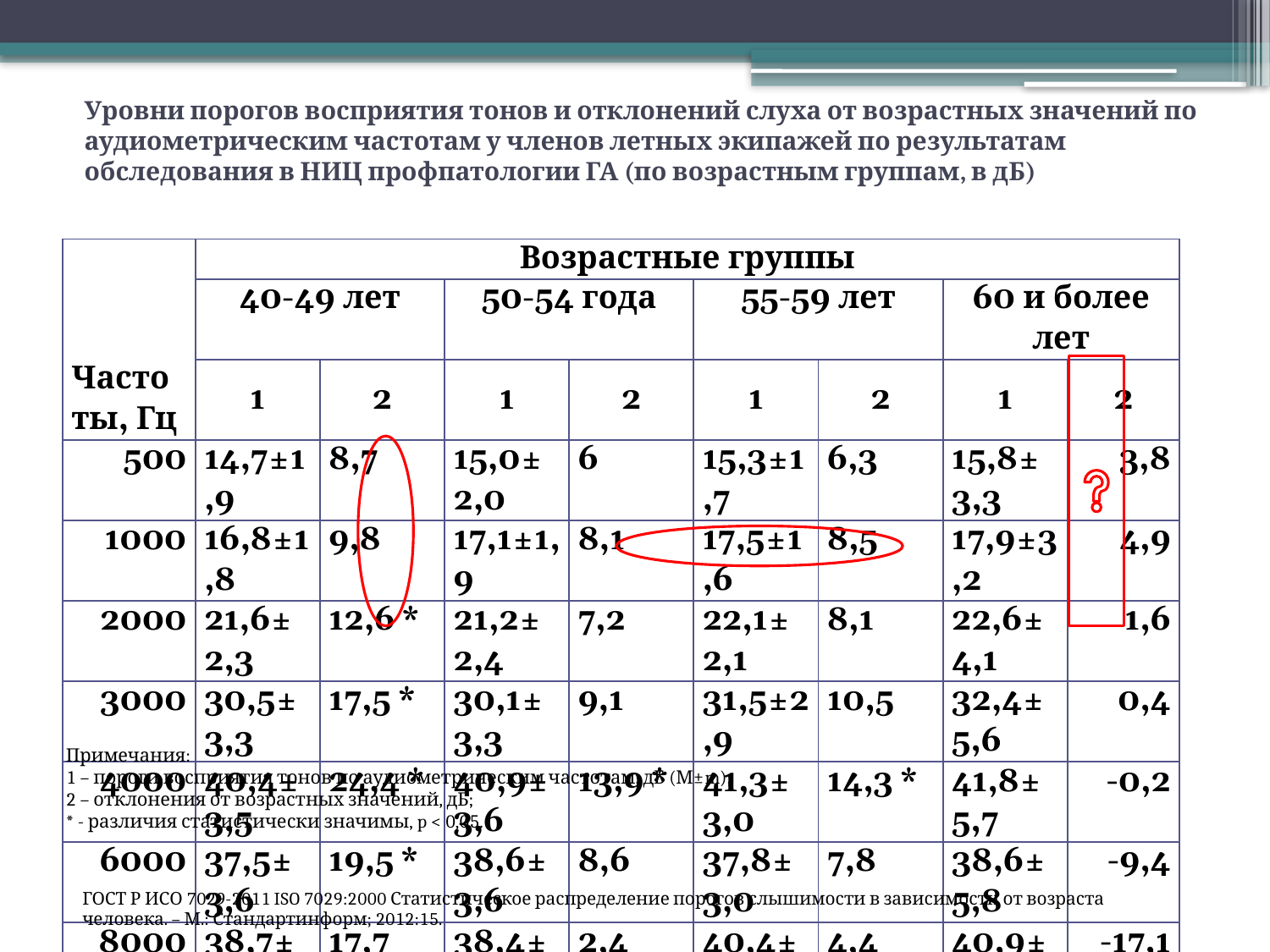

# Уровни порогов восприятия тонов и отклонений слуха от возрастных значений по аудиометрическим частотам у членов летных экипажей по результатам обследования в НИЦ профпатологии ГА (по возрастным группам, в дБ)
| Частоты, Гц | Возрастные группы |  |  |  |  |  |  |  |
| --- | --- | --- | --- | --- | --- | --- | --- | --- |
|  | 40-49 лет |  | 50-54 года |  | 55-59 лет |  | 60 и более лет |  |
|  | 1 | 2 | 1 | 2 | 1 | 2 | 1 | 2 |
| 500 | 14,7±1,9 | 8,7 | 15,0±2,0 | 6 | 15,3±1,7 | 6,3 | 15,8±3,3 | 3,8 |
| 1000 | 16,8±1,8 | 9,8 | 17,1±1,9 | 8,1 | 17,5±1,6 | 8,5 | 17,9±3,2 | 4,9 |
| 2000 | 21,6±2,3 | 12,6 \* | 21,2±2,4 | 7,2 | 22,1±2,1 | 8,1 | 22,6±4,1 | 1,6 |
| 3000 | 30,5±3,3 | 17,5 \* | 30,1±3,3 | 9,1 | 31,5±2,9 | 10,5 | 32,4±5,6 | 0,4 |
| 4000 | 40,4±3,5 | 24,4 \* | 40,9±3,6 | 13,9 \* | 41,3±3,0 | 14,3 \* | 41,8±5,7 | -0,2 |
| 6000 | 37,5±3,6 | 19,5 \* | 38,6±3,6 | 8,6 | 37,8±3,0 | 7,8 | 38,6±5,8 | -9,4 |
| 8000 | 38,7±4,1 | 17,7 | 38,4±4,3 | 2,4 | 40,4±3,5 | 4,4 | 40,9±6,7 | -17,1 |

Примечания:
1 – пороги восприятия тонов по аудиометрическим частотам, дБ (М±m);
2 – отклонения от возрастных значений, дБ;
* - различия статистически значимы, p < 0,05.
| ГОСТ Р ИСО 7029-2011 ISO 7029:2000 Статистическое распределение порогов слышимости в зависимости от возраста человека. – М.: Стандартинформ; 2012:15. |
| --- |